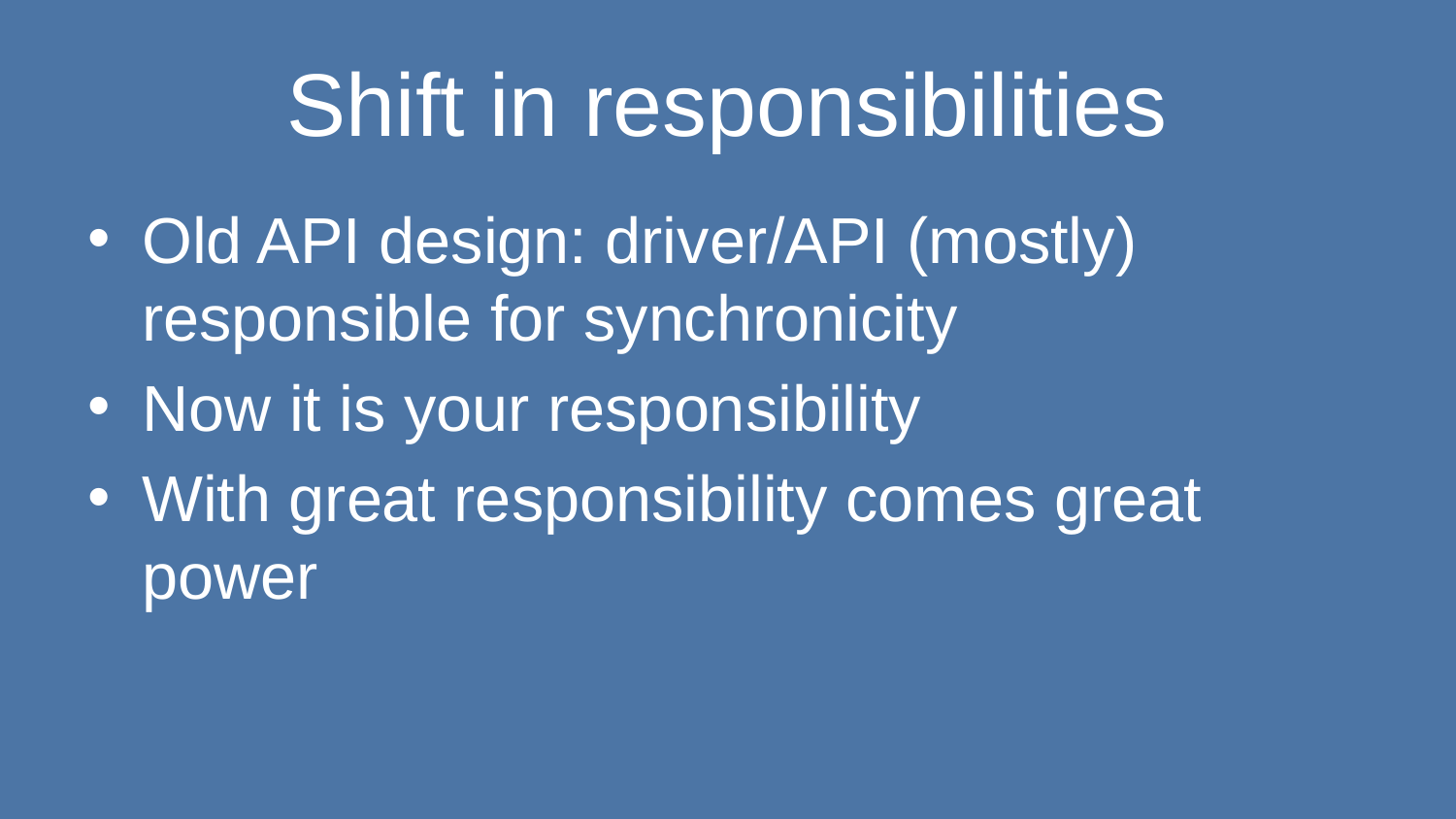

# Shift in responsibilities
Old API design: driver/API (mostly) responsible for synchronicity
Now it is your responsibility
With great responsibility comes great power